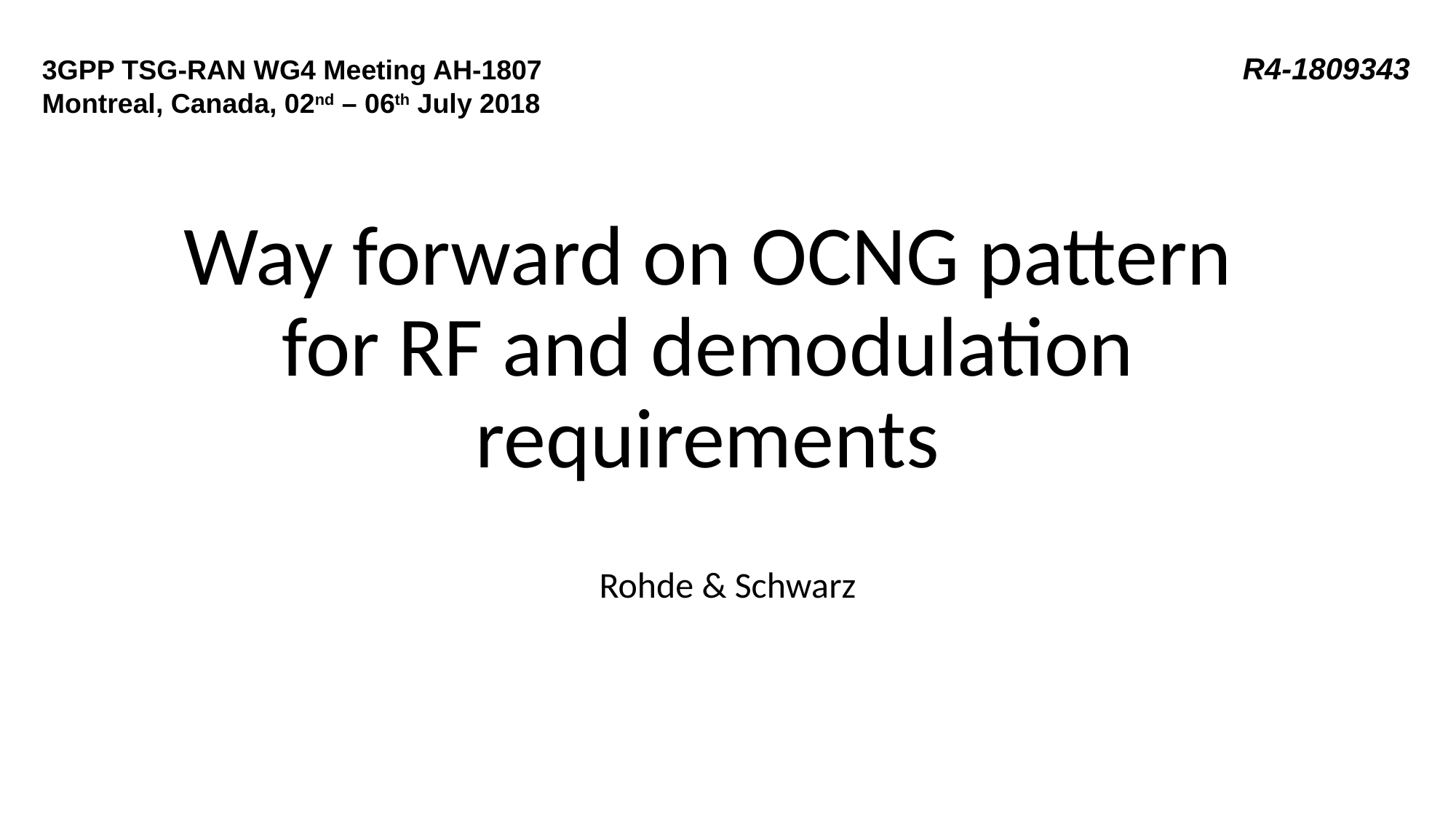

3GPP TSG-RAN WG4 Meeting AH-1807 				           			R4-1809343
Montreal, Canada, 02nd – 06th July 2018
# Way forward on OCNG pattern for RF and demodulation requirements

Rohde & Schwarz